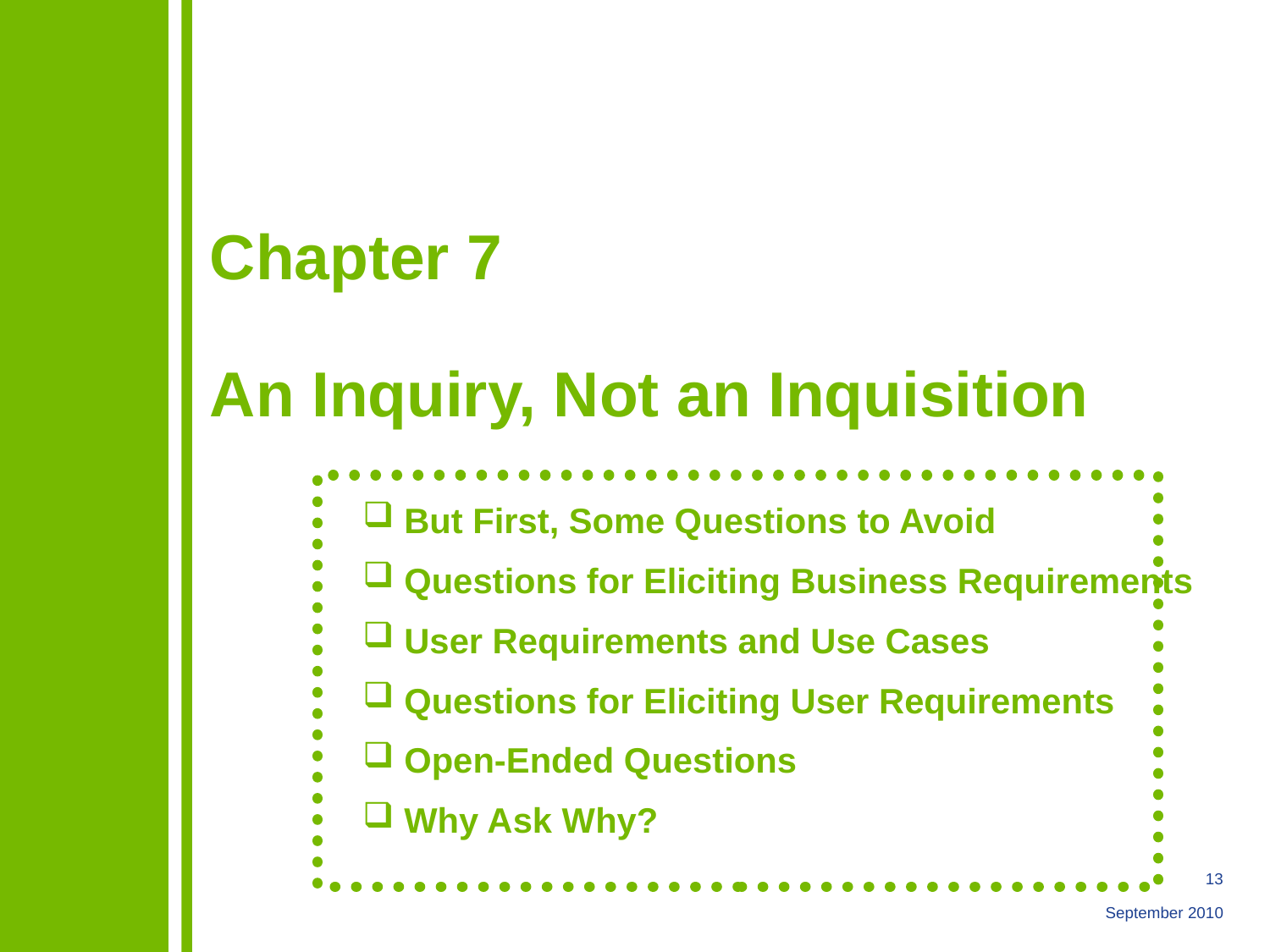

# Chapter 7 An Inquiry, Not an Inquisition

 But First, Some Questions to Avoid
 Questions for Eliciting Business Requirements
 User Requirements and Use Cases
 Questions for Eliciting User Requirements
 Open-Ended Questions
 Why Ask Why?